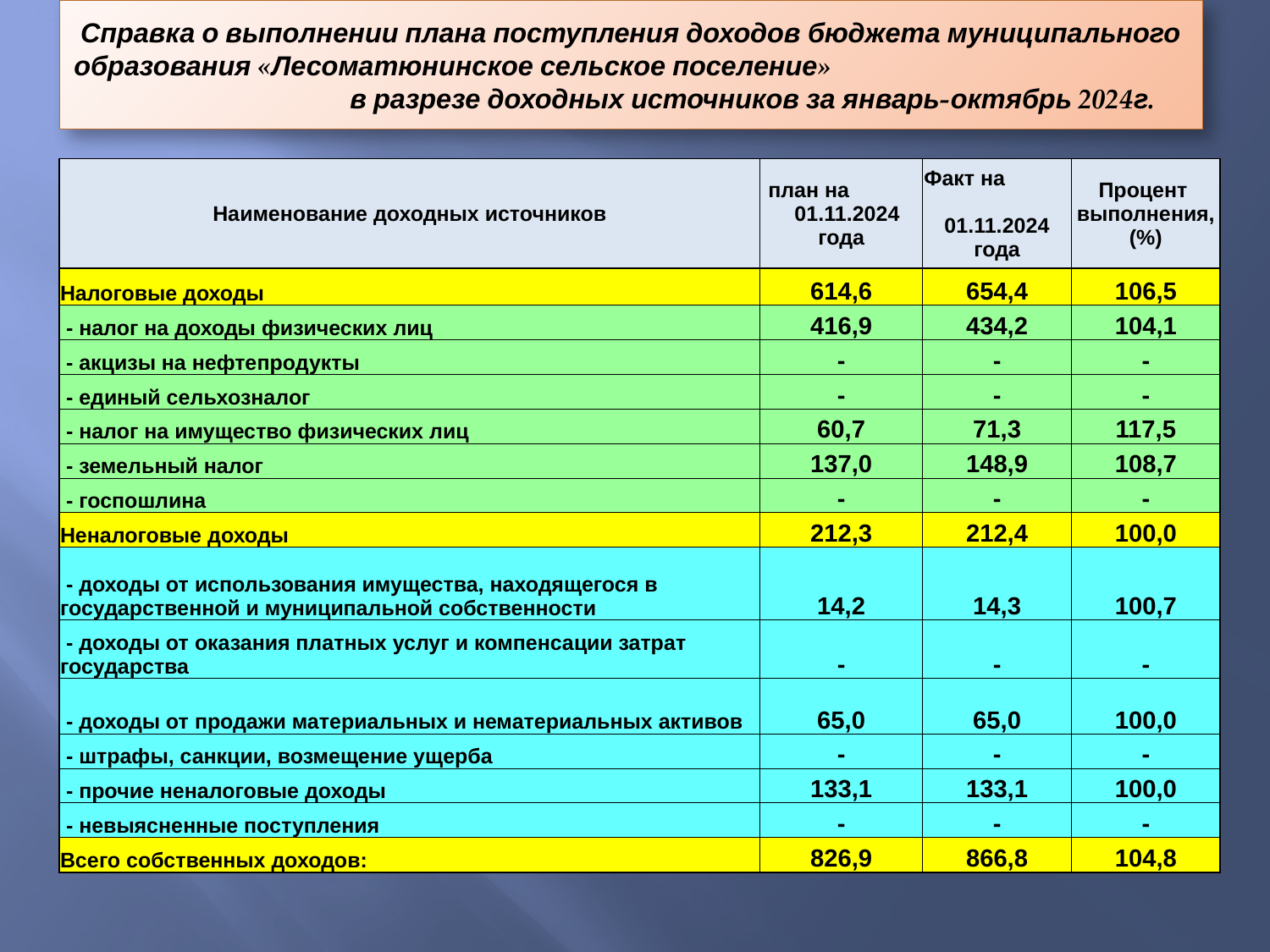

# Справка о выполнении плана поступления доходов бюджета муниципального образования «Лесоматюнинское сельское поселение»                                                                                       в разрезе доходных источников за январь-октябрь 2024г.
| Наименование доходных источников | план на 01.11.2024 года | Факт на 01.11.2024 года | Процент выполнения, (%) |
| --- | --- | --- | --- |
| Налоговые доходы | 614,6 | 654,4 | 106,5 |
| - налог на доходы физических лиц | 416,9 | 434,2 | 104,1 |
| - акцизы на нефтепродукты | - | - | - |
| - единый сельхозналог | - | - | - |
| - налог на имущество физических лиц | 60,7 | 71,3 | 117,5 |
| - земельный налог | 137,0 | 148,9 | 108,7 |
| - госпошлина | - | - | - |
| Неналоговые доходы | 212,3 | 212,4 | 100,0 |
| - доходы от использования имущества, находящегося в государственной и муниципальной собственности | 14,2 | 14,3 | 100,7 |
| - доходы от оказания платных услуг и компенсации затрат государства | - | - | - |
| - доходы от продажи материальных и нематериальных активов | 65,0 | 65,0 | 100,0 |
| - штрафы, санкции, возмещение ущерба | - | - | - |
| - прочие неналоговые доходы | 133,1 | 133,1 | 100,0 |
| - невыясненные поступления | - | - | - |
| Всего собственных доходов: | 826,9 | 866,8 | 104,8 |